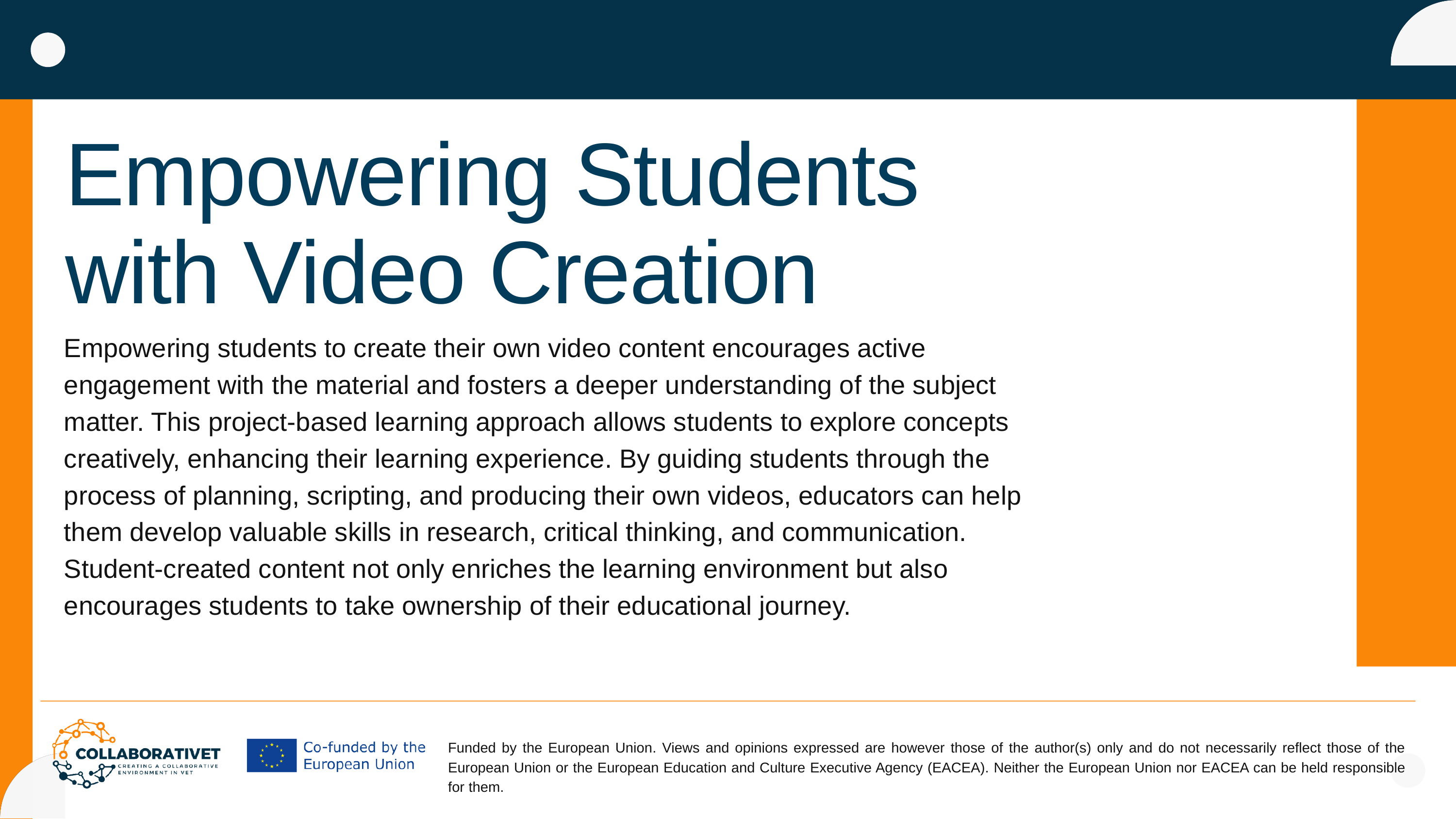

Empowering Students with Video Creation
Empowering students to create their own video content encourages active engagement with the material and fosters a deeper understanding of the subject matter. This project-based learning approach allows students to explore concepts creatively, enhancing their learning experience. By guiding students through the process of planning, scripting, and producing their own videos, educators can help them develop valuable skills in research, critical thinking, and communication. Student-created content not only enriches the learning environment but also encourages students to take ownership of their educational journey.

Funded by the European Union. Views and opinions expressed are however those of the author(s) only and do not necessarily reflect those of the European Union or the European Education and Culture Executive Agency (EACEA). Neither the European Union nor EACEA can be held responsible for them.